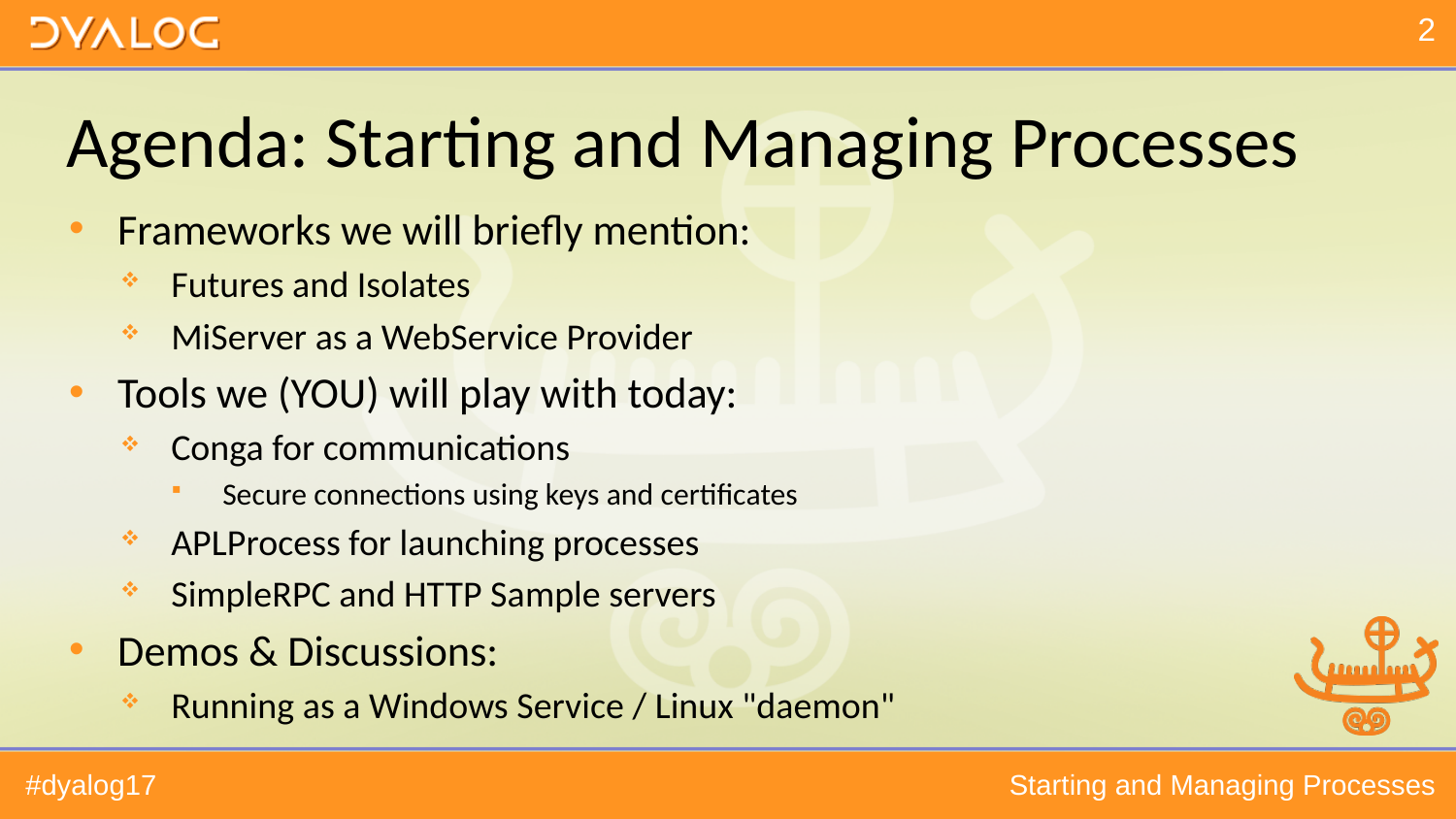

# Agenda: Starting and Managing Processes

Frameworks we will briefly mention:
Futures and Isolates
MiServer as a WebService Provider
Tools we (YOU) will play with today:
Conga for communications
Secure connections using keys and certificates
APLProcess for launching processes
SimpleRPC and HTTP Sample servers
Demos & Discussions:
Running as a Windows Service / Linux "daemon"